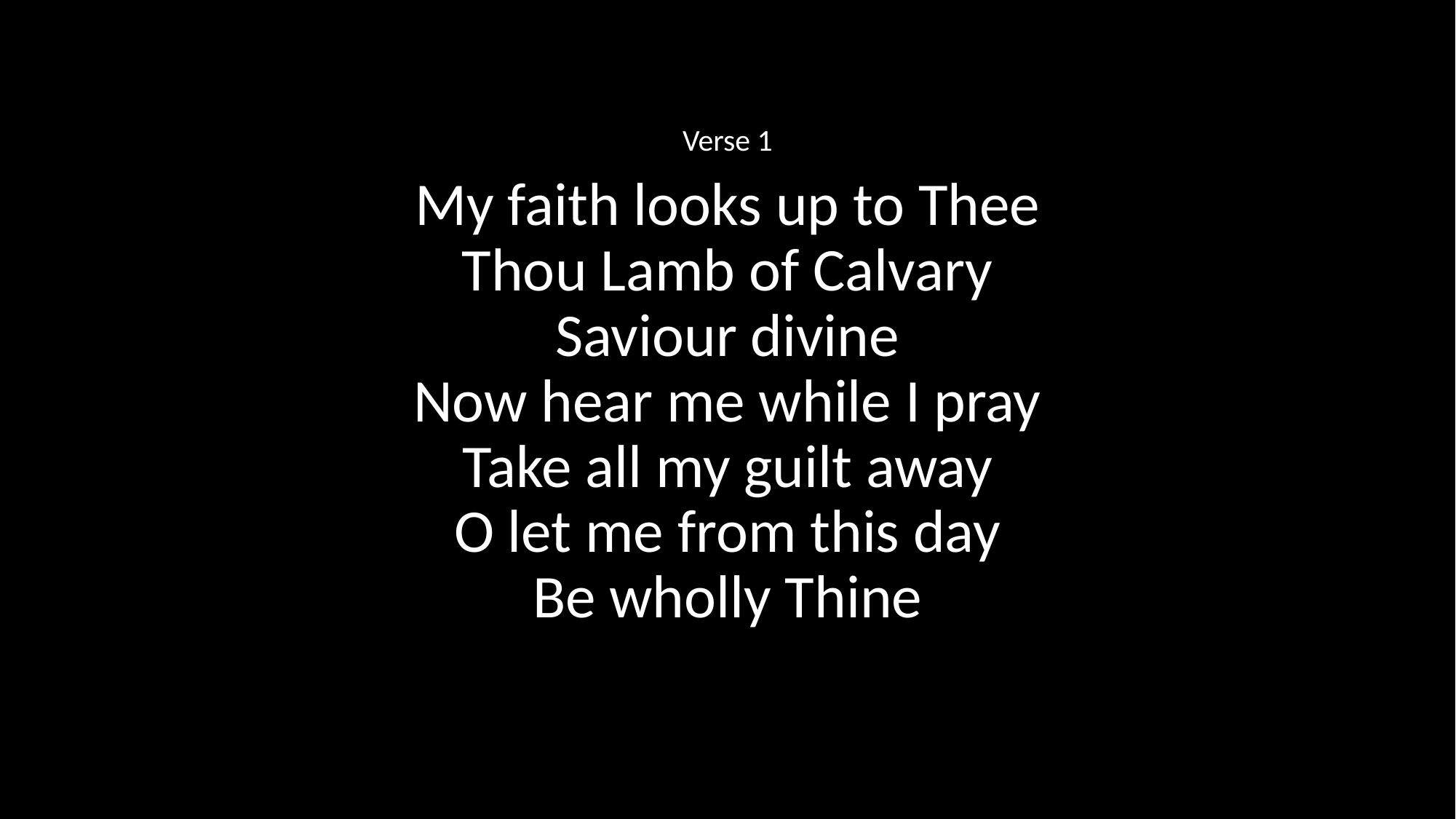

Verse 1
My faith looks up to Thee
Thou Lamb of Calvary
Saviour divine
Now hear me while I pray
Take all my guilt away
O let me from this day
Be wholly Thine